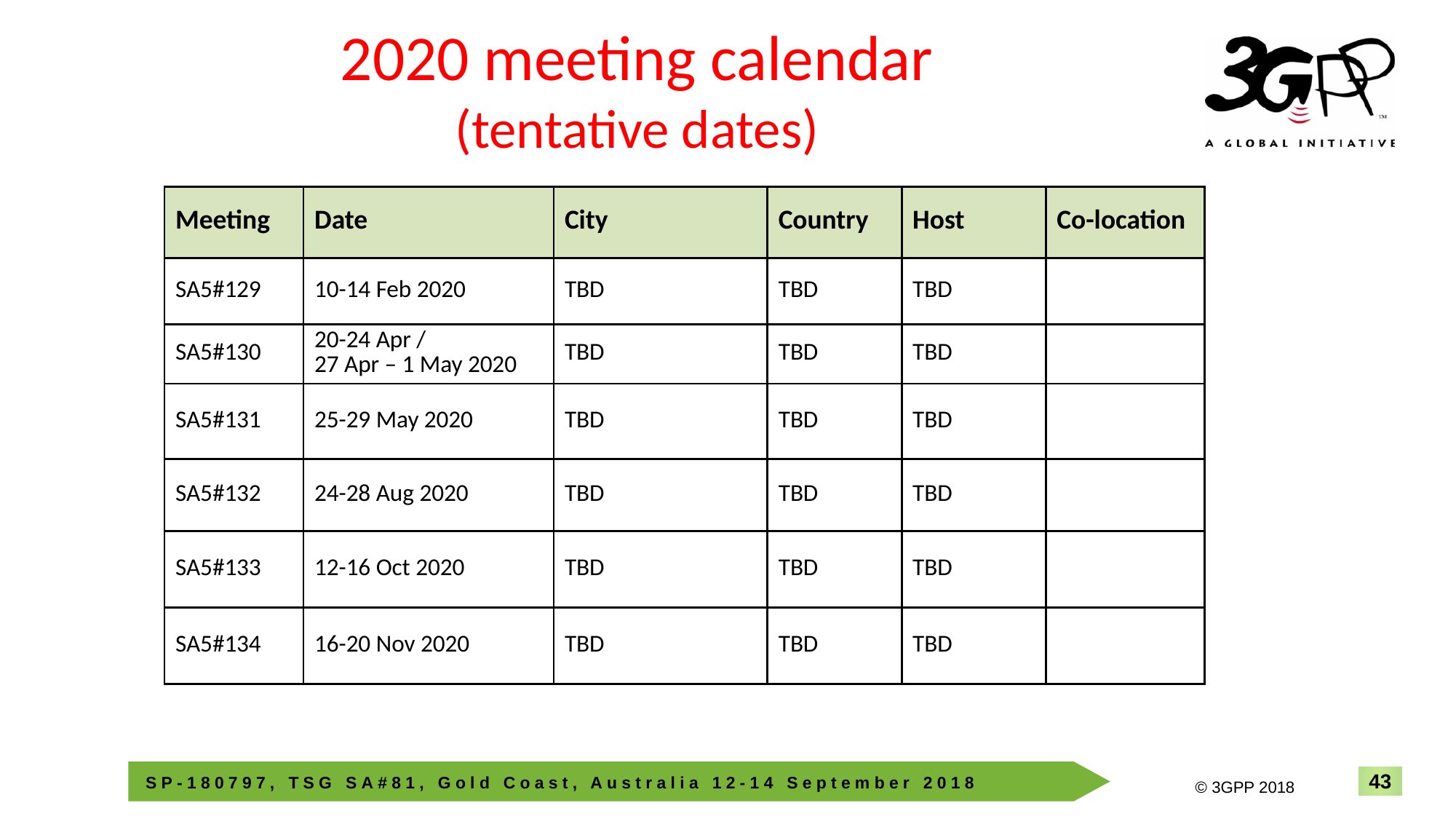

# 2020 meeting calendar (tentative dates)
| Meeting | Date | City | Country | Host | Co-location |
| --- | --- | --- | --- | --- | --- |
| SA5#129 | 10-14 Feb 2020 | TBD | TBD | TBD |  |
| SA5#130 | 20-24 Apr / 27 Apr – 1 May 2020 | TBD | TBD | TBD |  |
| SA5#131 | 25-29 May 2020 | TBD | TBD | TBD |  |
| SA5#132 | 24-28 Aug 2020 | TBD | TBD | TBD |  |
| SA5#133 | 12-16 Oct 2020 | TBD | TBD | TBD |  |
| SA5#134 | 16-20 Nov 2020 | TBD | TBD | TBD |  |